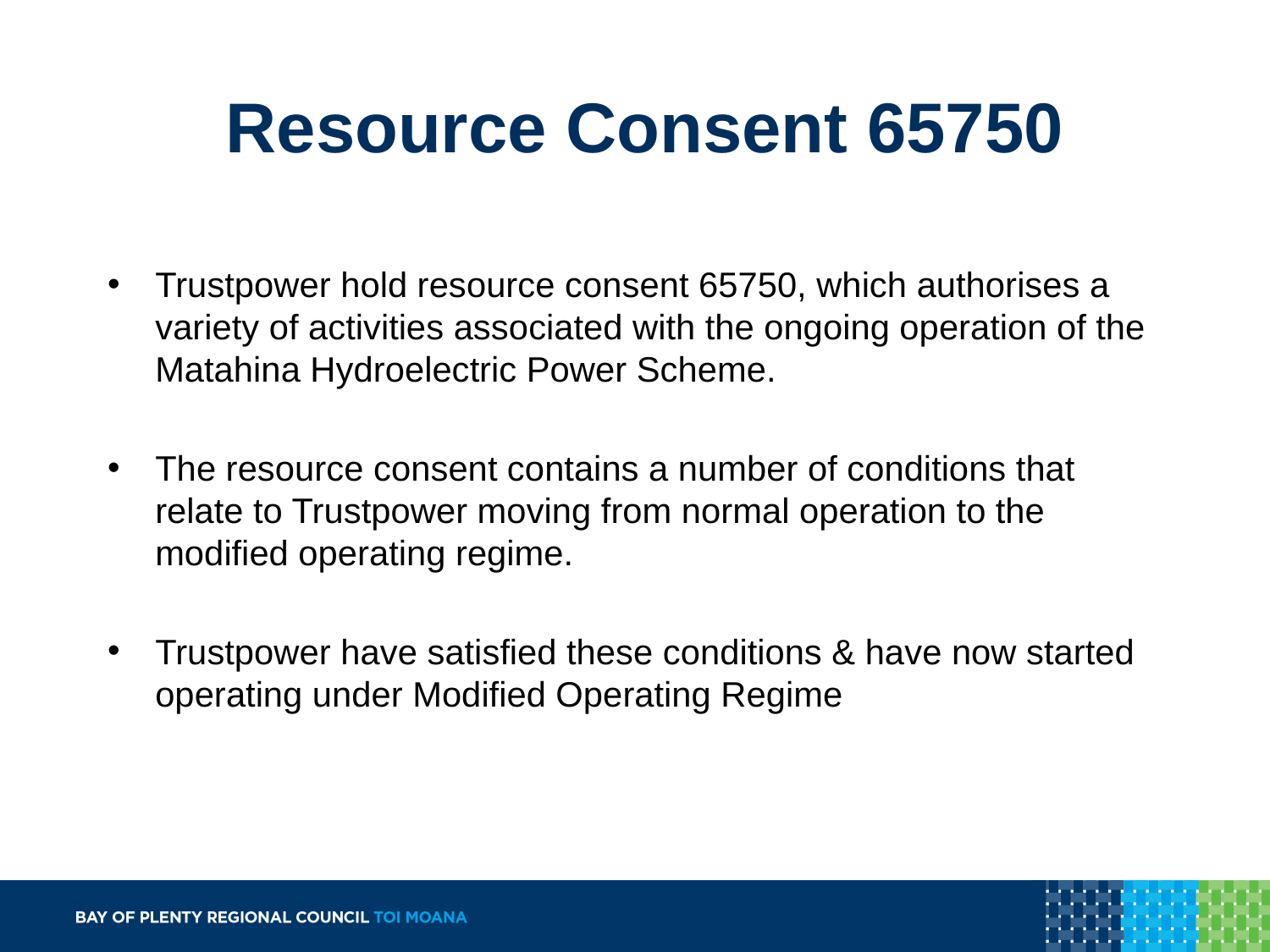

# Resource Consent 65750
Trustpower hold resource consent 65750, which authorises a variety of activities associated with the ongoing operation of the Matahina Hydroelectric Power Scheme.

The resource consent contains a number of conditions that relate to Trustpower moving from normal operation to the modified operating regime.

Trustpower have satisfied these conditions & have now started operating under Modified Operating Regime